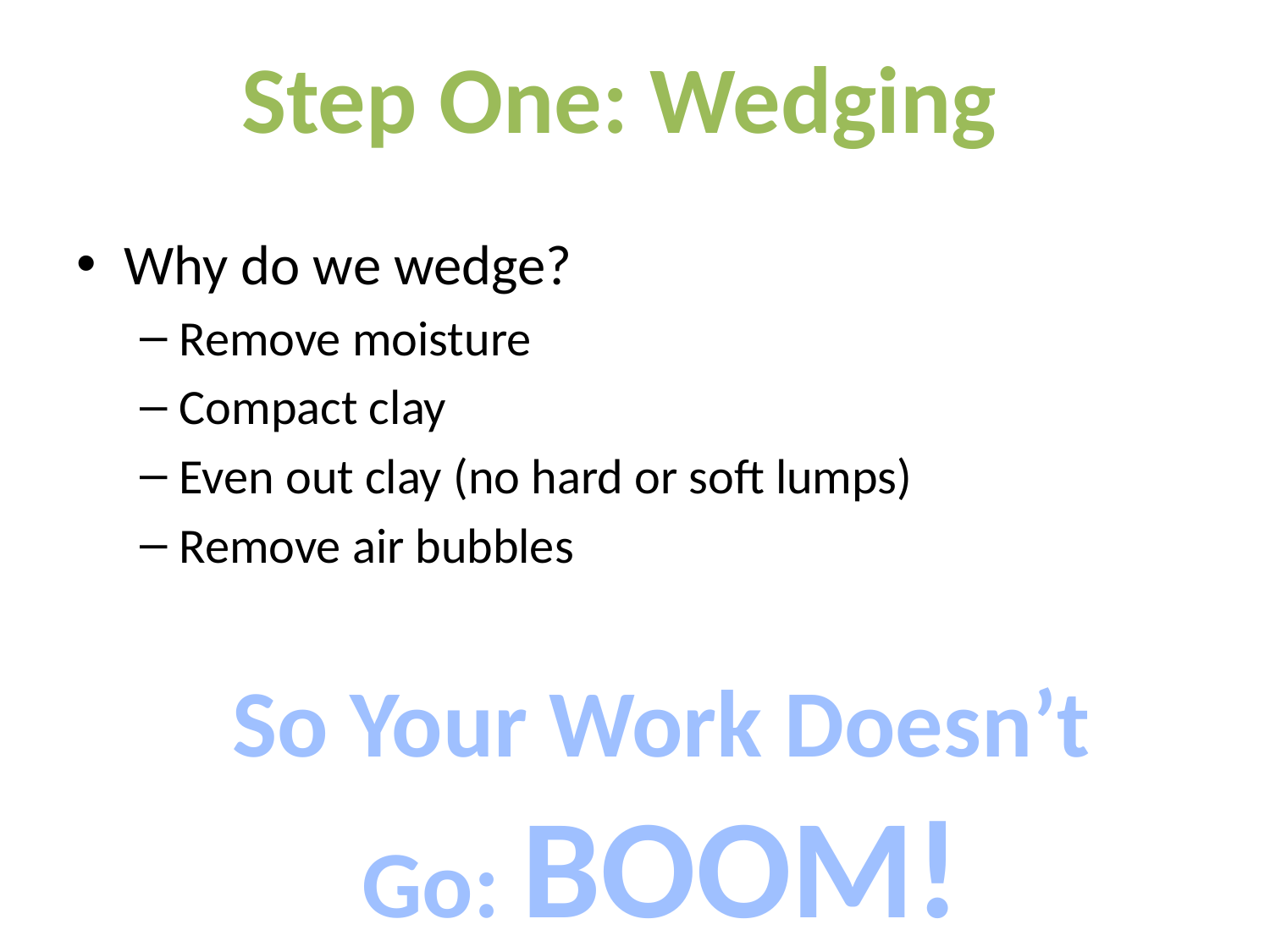

Step One: Wedging
Why do we wedge?
Remove moisture
Compact clay
Even out clay (no hard or soft lumps)
Remove air bubbles

So Your Work Doesn’t
Go: BOOM!